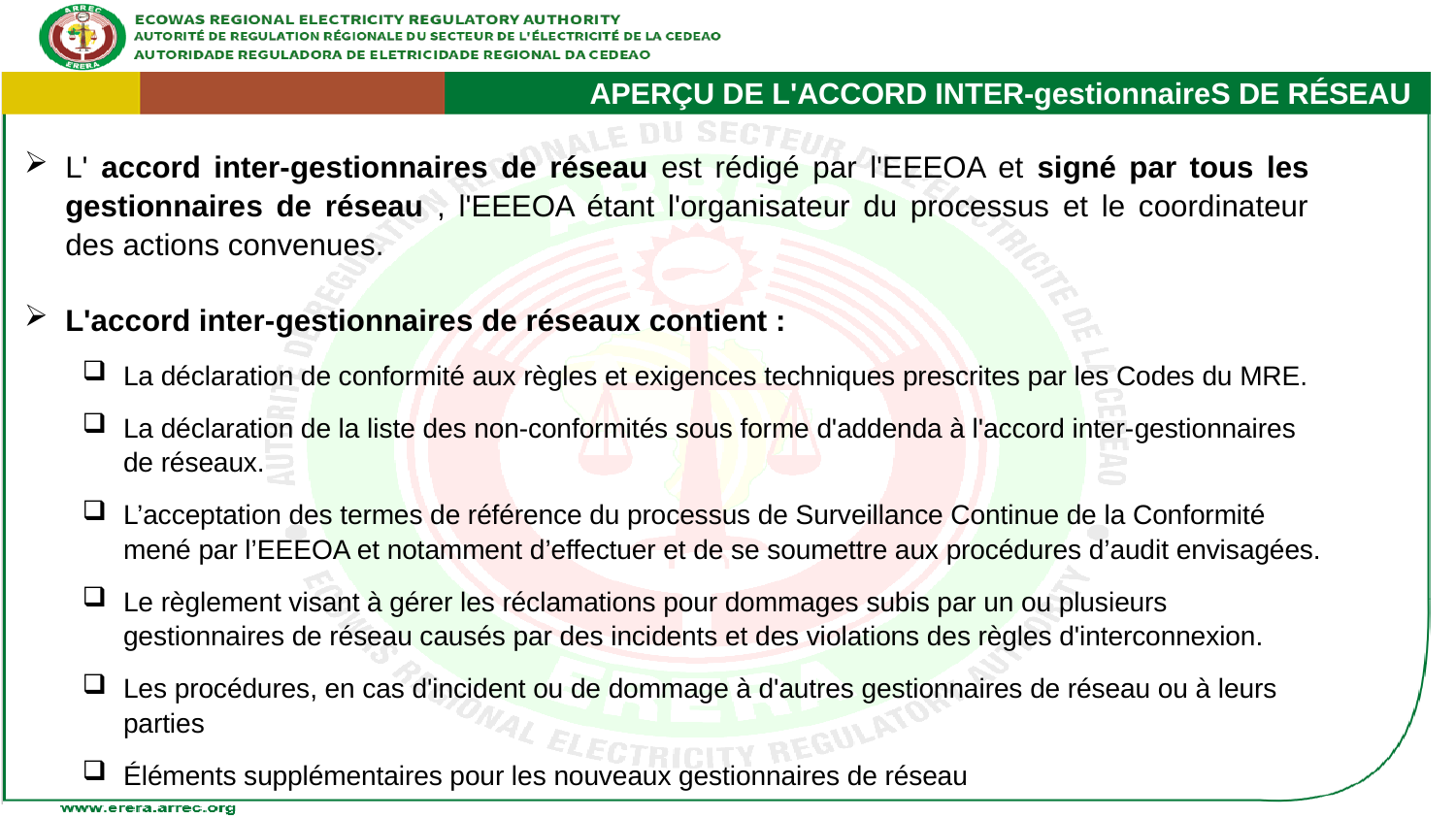

APERÇU DE L'ACCORD INTER-gestionnaireS DE RÉSEAU
L' accord inter-gestionnaires de réseau est rédigé par l'EEEOA et signé par tous les gestionnaires de réseau , l'EEEOA étant l'organisateur du processus et le coordinateur des actions convenues.
L'accord inter-gestionnaires de réseaux contient :
La déclaration de conformité aux règles et exigences techniques prescrites par les Codes du MRE.
La déclaration de la liste des non-conformités sous forme d'addenda à l'accord inter-gestionnaires de réseaux.
L’acceptation des termes de référence du processus de Surveillance Continue de la Conformité mené par l’EEEOA et notamment d’effectuer et de se soumettre aux procédures d’audit envisagées.
Le règlement visant à gérer les réclamations pour dommages subis par un ou plusieurs gestionnaires de réseau causés par des incidents et des violations des règles d'interconnexion.
Les procédures, en cas d'incident ou de dommage à d'autres gestionnaires de réseau ou à leurs parties
Éléments supplémentaires pour les nouveaux gestionnaires de réseau